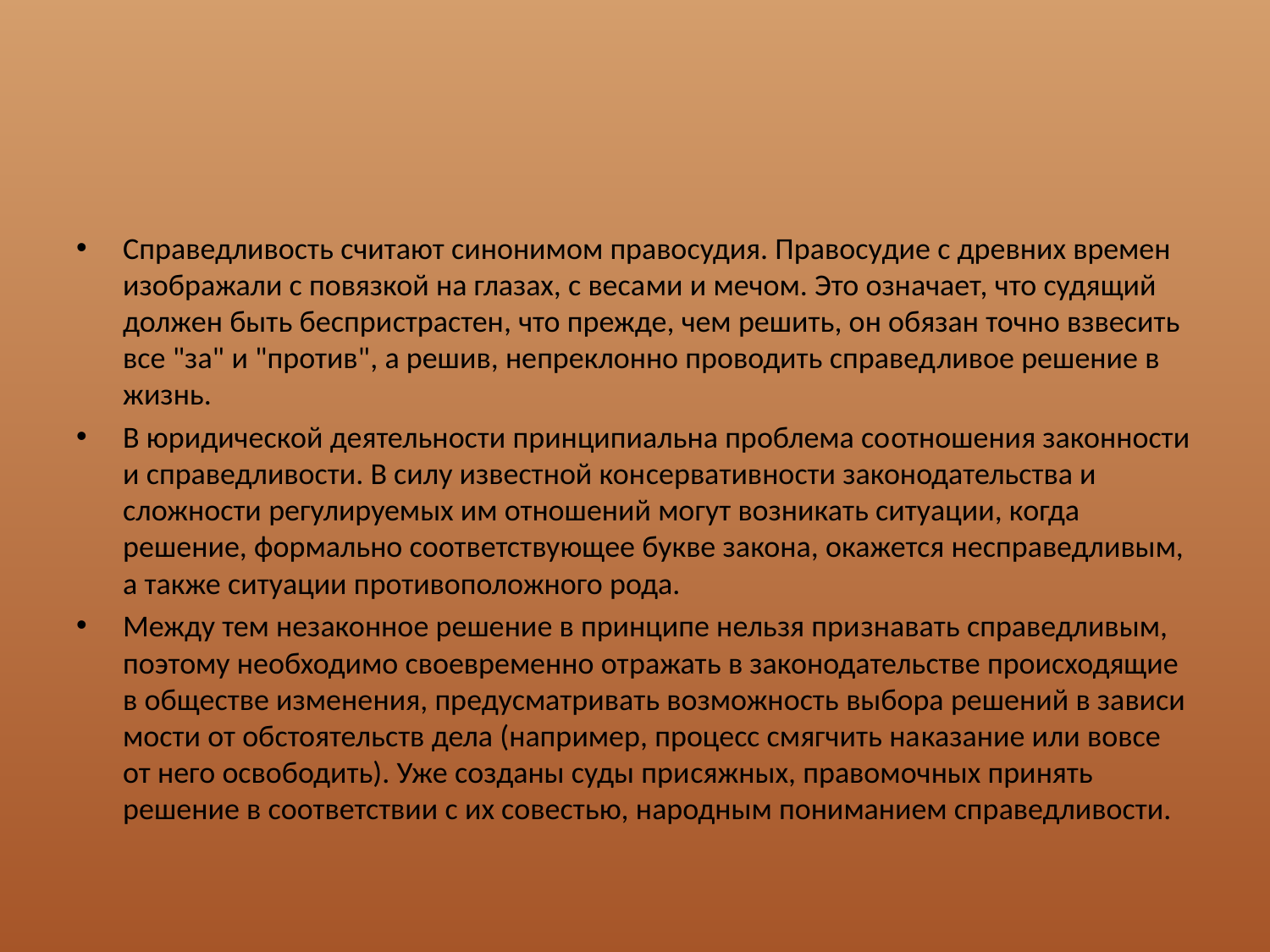

#
Справедливость считают синонимом правосудия. Правосу­дие с древних времен изображали с повязкой на глазах, с веса­ми и мечом. Это означает, что судящий должен быть беспри­страстен, что прежде, чем решить, он обязан точно взвесить все "за" и "против", а решив, непреклонно проводить справед­ливое решение в жизнь.
В юридической деятельности принципиальна проблема со­отношения законности и справедливости. В силу известной кон­сервативности законодательства и сложности регулируемых им отношений могут возникать ситуации, когда решение, формально соответствующее букве закона, окажется несправедливым, а также ситуации противоположного рода.
Между тем незаконное решение в принципе нельзя при­знавать справедливым, поэтому необходимо своевременно от­ражать в законодательстве происходящие в обществе измене­ния, предусматривать возможность выбора решений в зависи­мости от обстоятельств дела (например, процесс смягчить на­казание или вовсе от него освободить). Уже созданы суды при­сяжных, правомочных принять решение в соответствии с их совестью, народным пониманием справедливости.